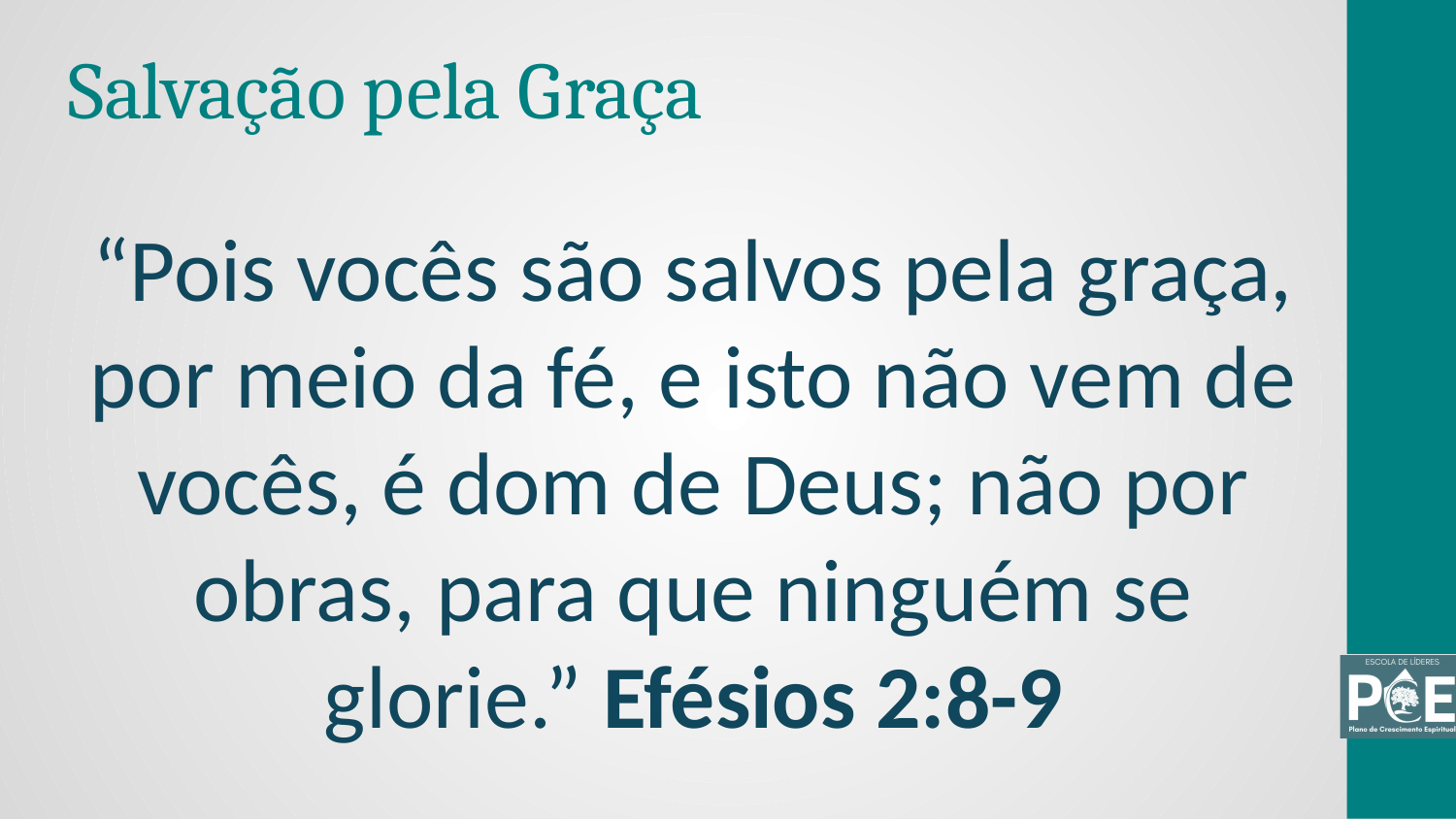

# Salvação pela Graça
“Pois vocês são salvos pela graça, por meio da fé, e isto não vem de vocês, é dom de Deus; não por obras, para que ninguém se glorie.” Efésios 2:8-9